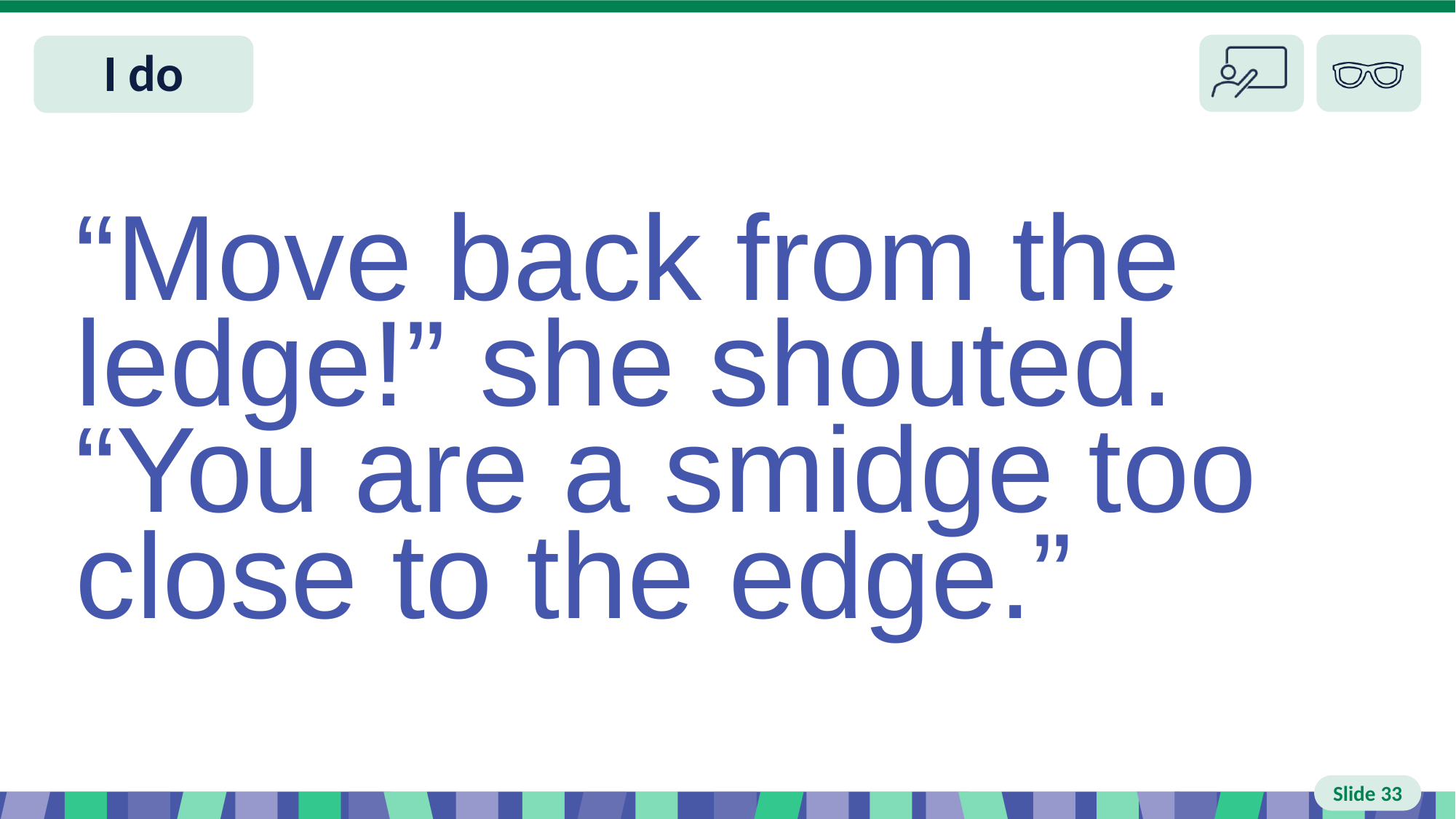

# Slide 33 I do
“Move back from the ledge!” she shouted. “You are a smidge too close to the edge.”